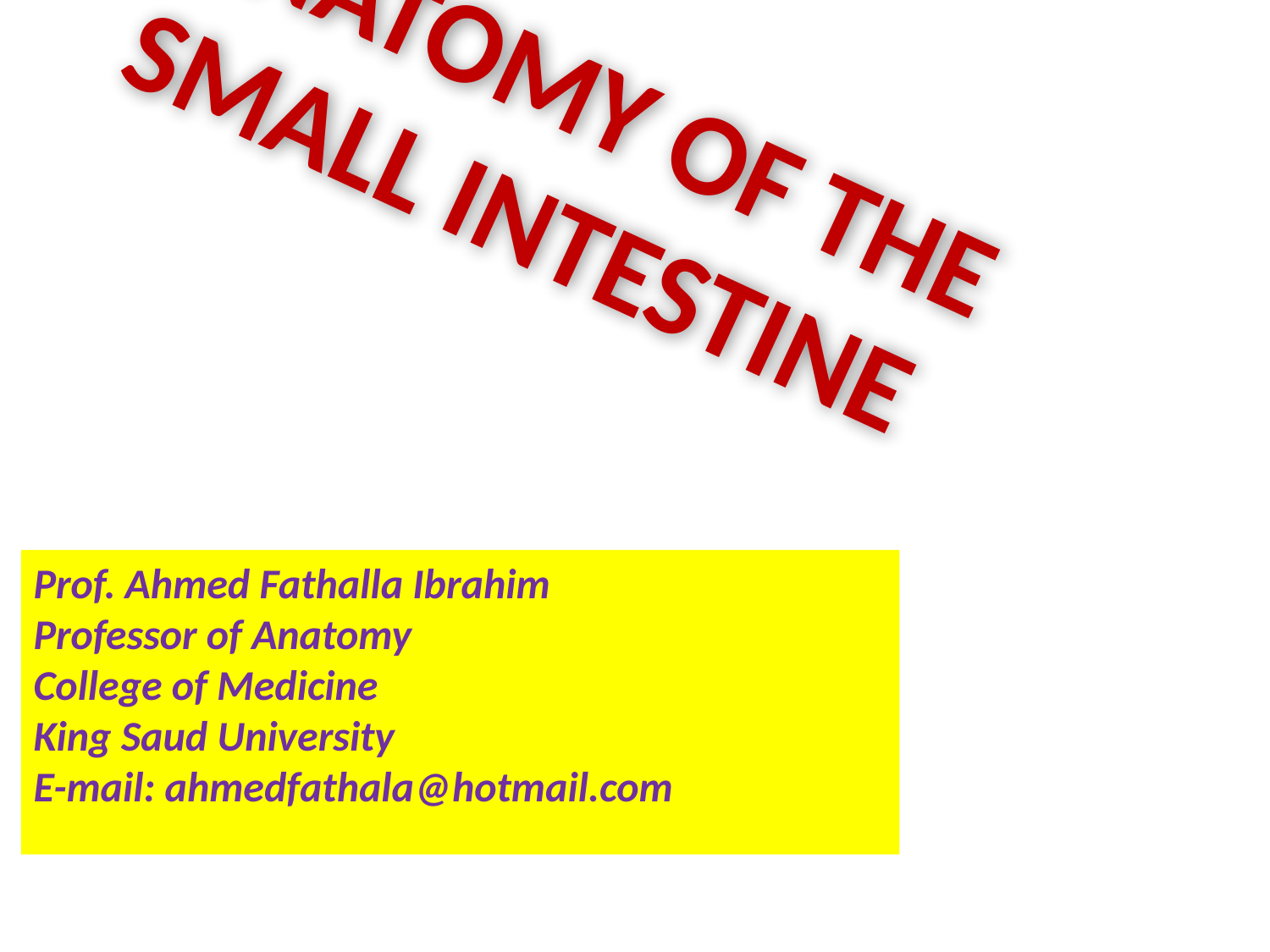

ANATOMY OF THE SMALL INTESTINE
Prof. Ahmed Fathalla Ibrahim
Professor of Anatomy
College of Medicine
King Saud University
E-mail: ahmedfathala@hotmail.com